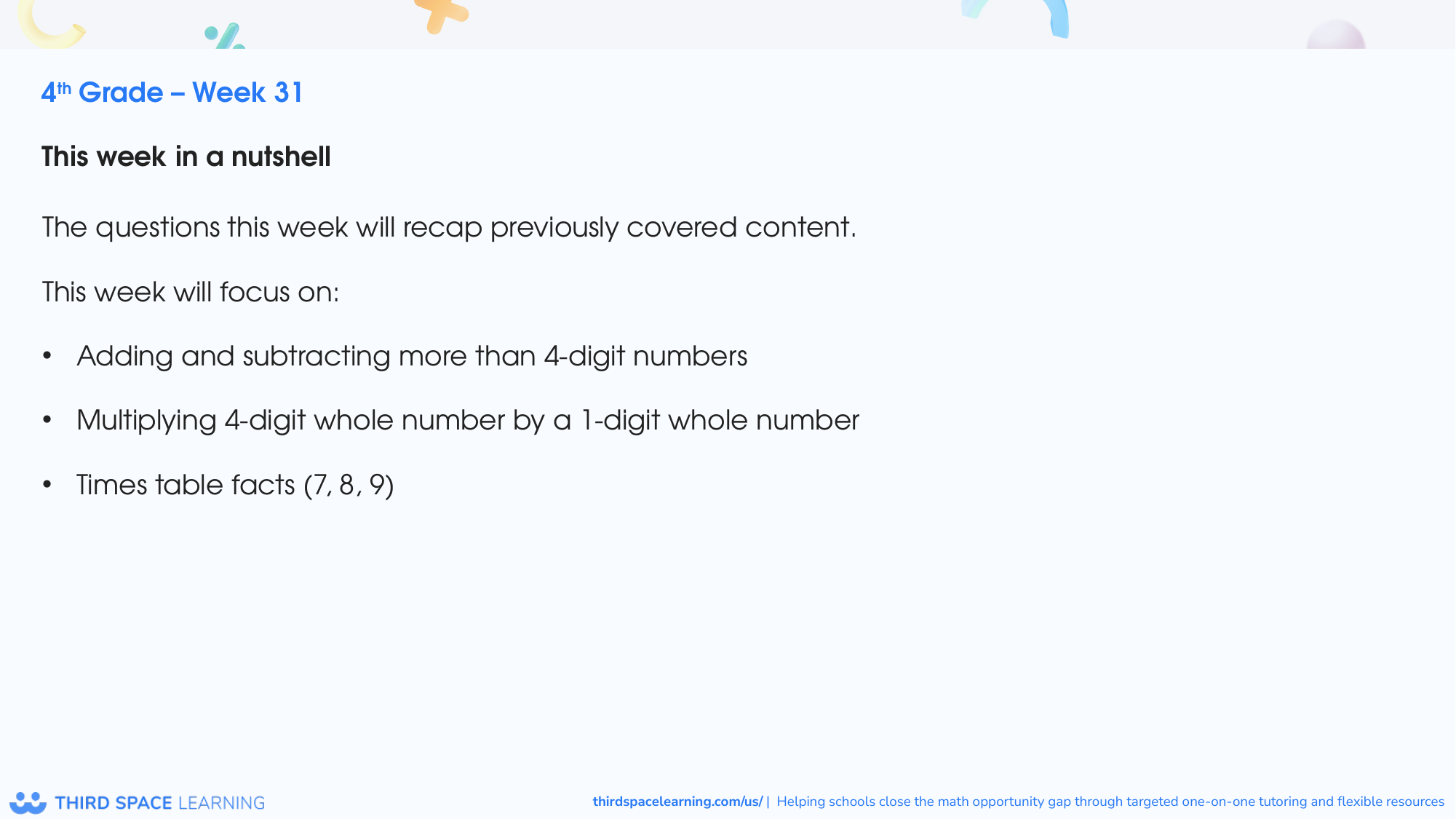

4th Grade – Week 31
This week in a nutshell
The questions this week will recap previously covered content.
This week will focus on:
Adding and subtracting more than 4-digit numbers
Multiplying 4-digit whole number by a 1-digit whole number
Times table facts (7, 8, 9)